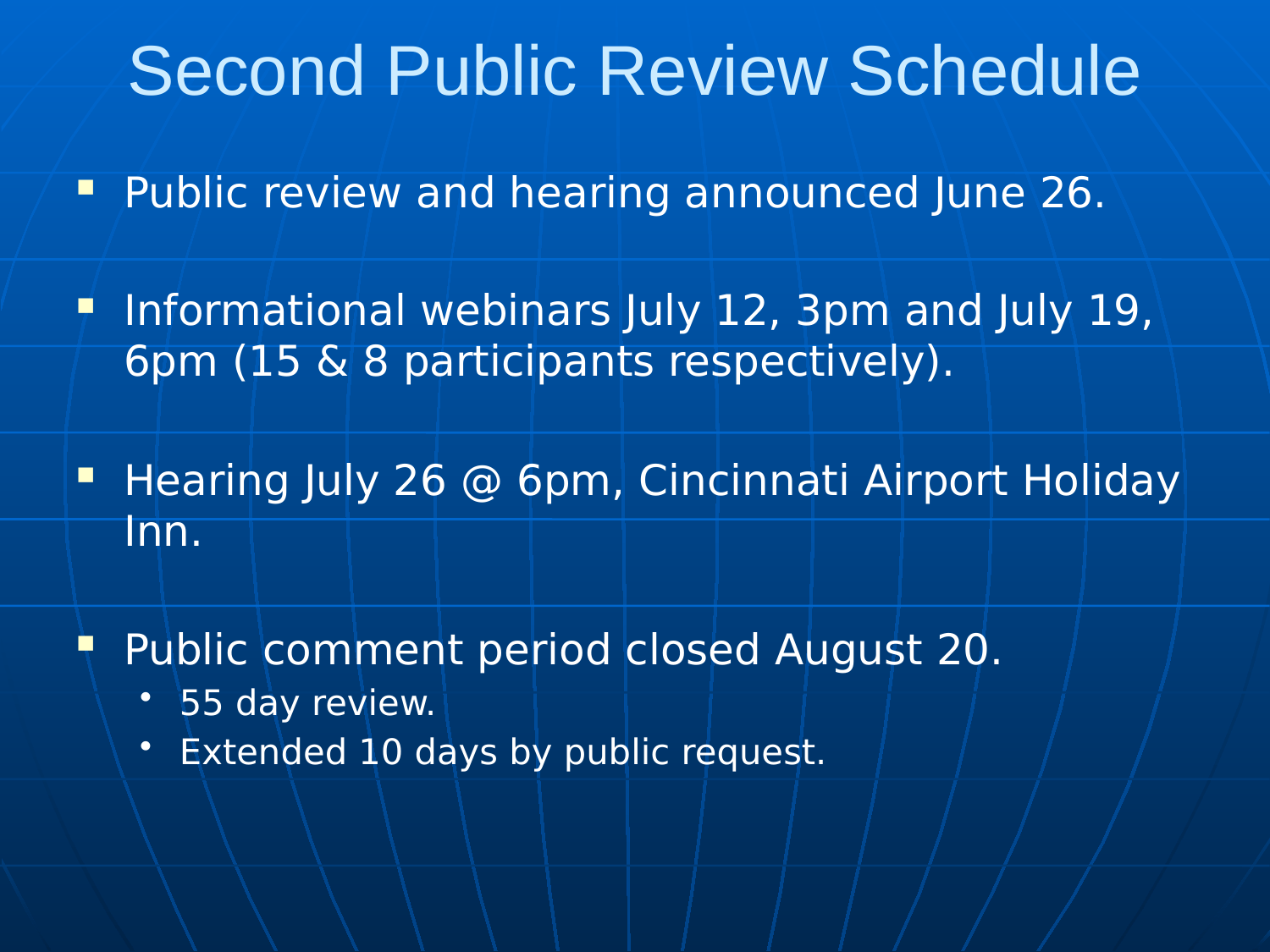

# Second Public Review Schedule
Public review and hearing announced June 26.

Informational webinars July 12, 3pm and July 19, 6pm (15 & 8 participants respectively).

Hearing July 26 @ 6pm, Cincinnati Airport Holiday Inn.

Public comment period closed August 20.
55 day review.
Extended 10 days by public request.